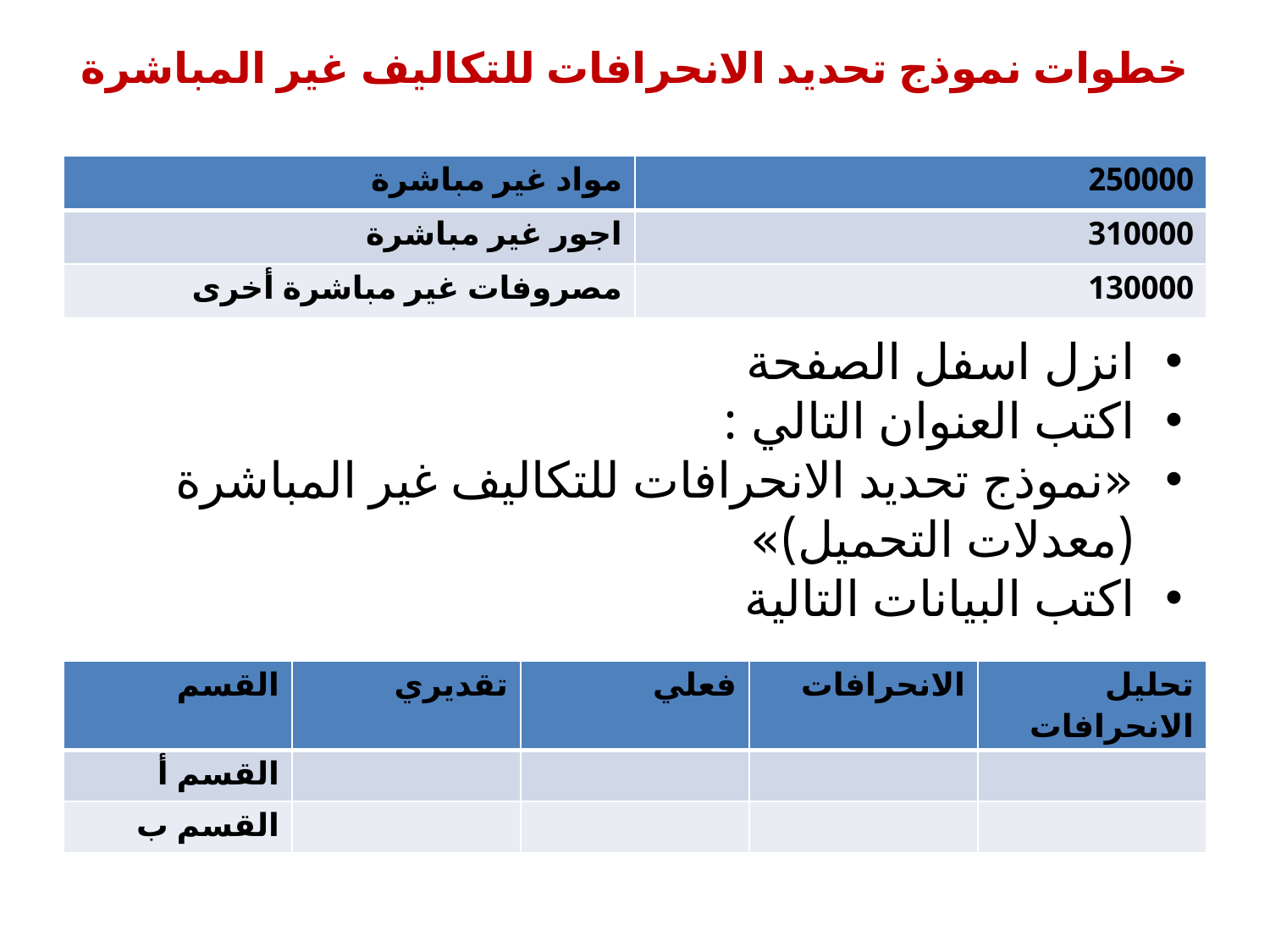

# خطوات نموذج تحديد الانحرافات للتكاليف غير المباشرة
| مواد غير مباشرة | 250000 |
| --- | --- |
| اجور غير مباشرة | 310000 |
| مصروفات غير مباشرة أخرى | 130000 |
انزل اسفل الصفحة
اكتب العنوان التالي :
«نموذج تحديد الانحرافات للتكاليف غير المباشرة (معدلات التحميل)»
اكتب البيانات التالية

| القسم | تقديري | فعلي | الانحرافات | تحليل الانحرافات |
| --- | --- | --- | --- | --- |
| القسم أ |  |  |  |  |
| القسم ب |  |  |  |  |